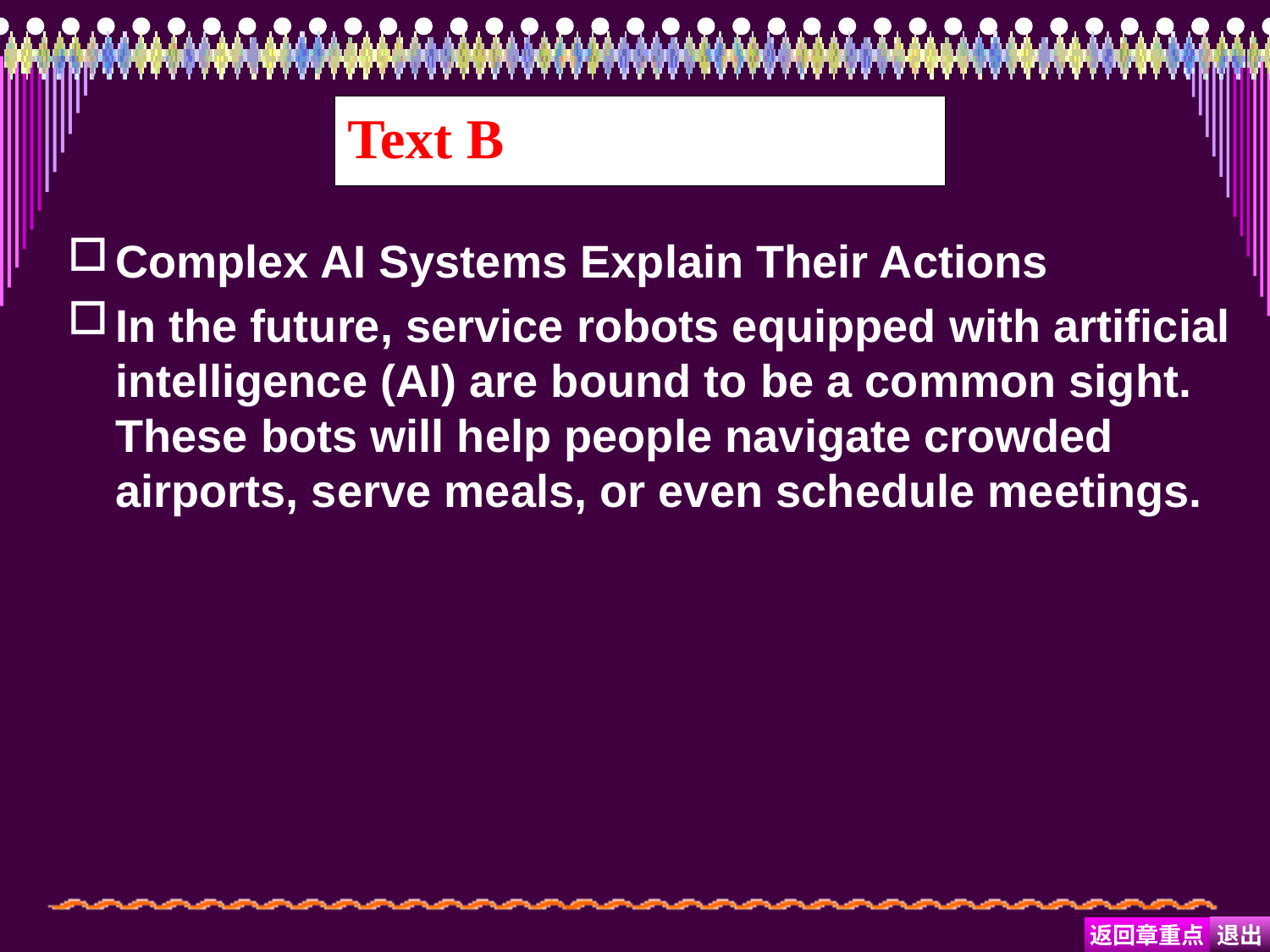

# Text B
Complex AI Systems Explain Their Actions
In the future, service robots equipped with artificial intelligence (AI) are bound to be a common sight. These bots will help people navigate crowded airports, serve meals, or even schedule meetings.